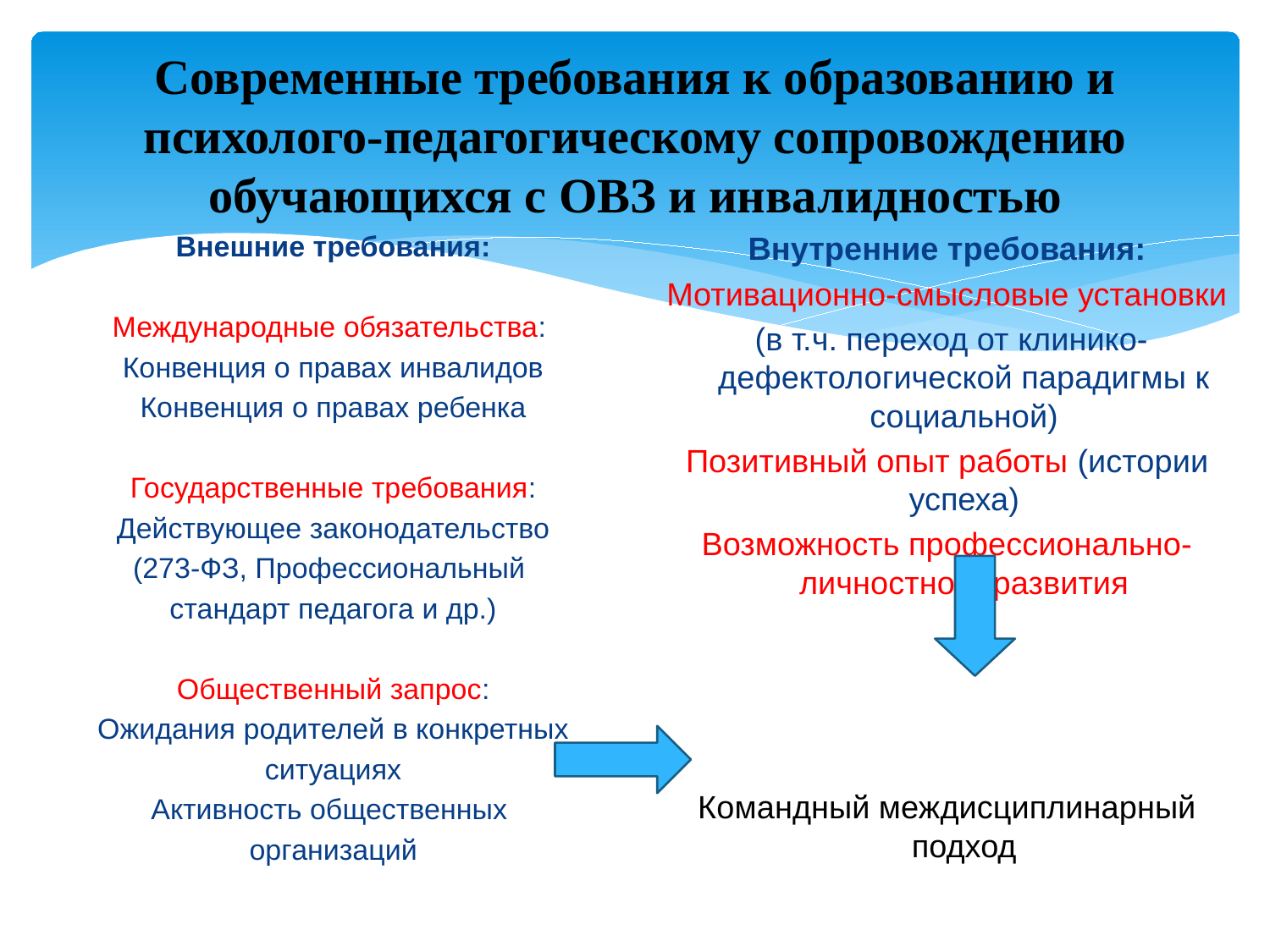

# Современные требования к образованию и психолого-педагогическому сопровождению обучающихся с ОВЗ и инвалидностью
Внешние требования:

Международные обязательства:
Конвенция о правах инвалидов
Конвенция о правах ребенка

Государственные требования:
Действующее законодательство
(273-ФЗ, Профессиональный
стандарт педагога и др.)

Общественный запрос:
Ожидания родителей в конкретных
ситуациях
Активность общественных
организаций
Внутренние требования:
Мотивационно-смысловые установки
 (в т.ч. переход от клинико-дефектологической парадигмы к социальной)
Позитивный опыт работы (истории успеха)
Возможность профессионально-личностного развития

Командный междисциплинарный подход